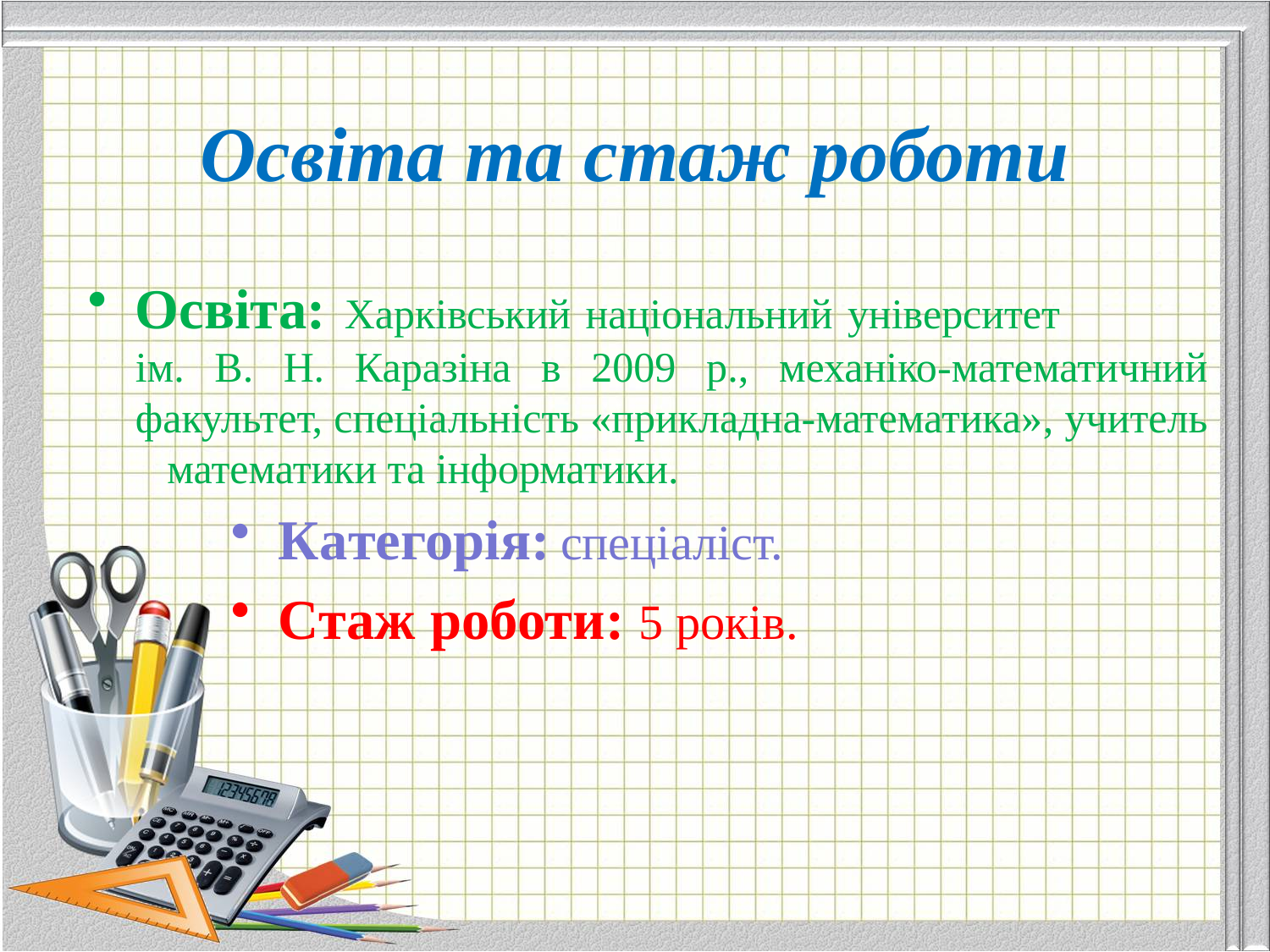

# Освіта та стаж роботи
Освіта: Харківський національний університет           ім. В. Н. Каразіна в 2009 р., механіко-математичний факультет, спеціальність «прикладна-математика», учитель    математики та інформатики.
Категорія: спеціаліст.
Стаж роботи: 5 років.